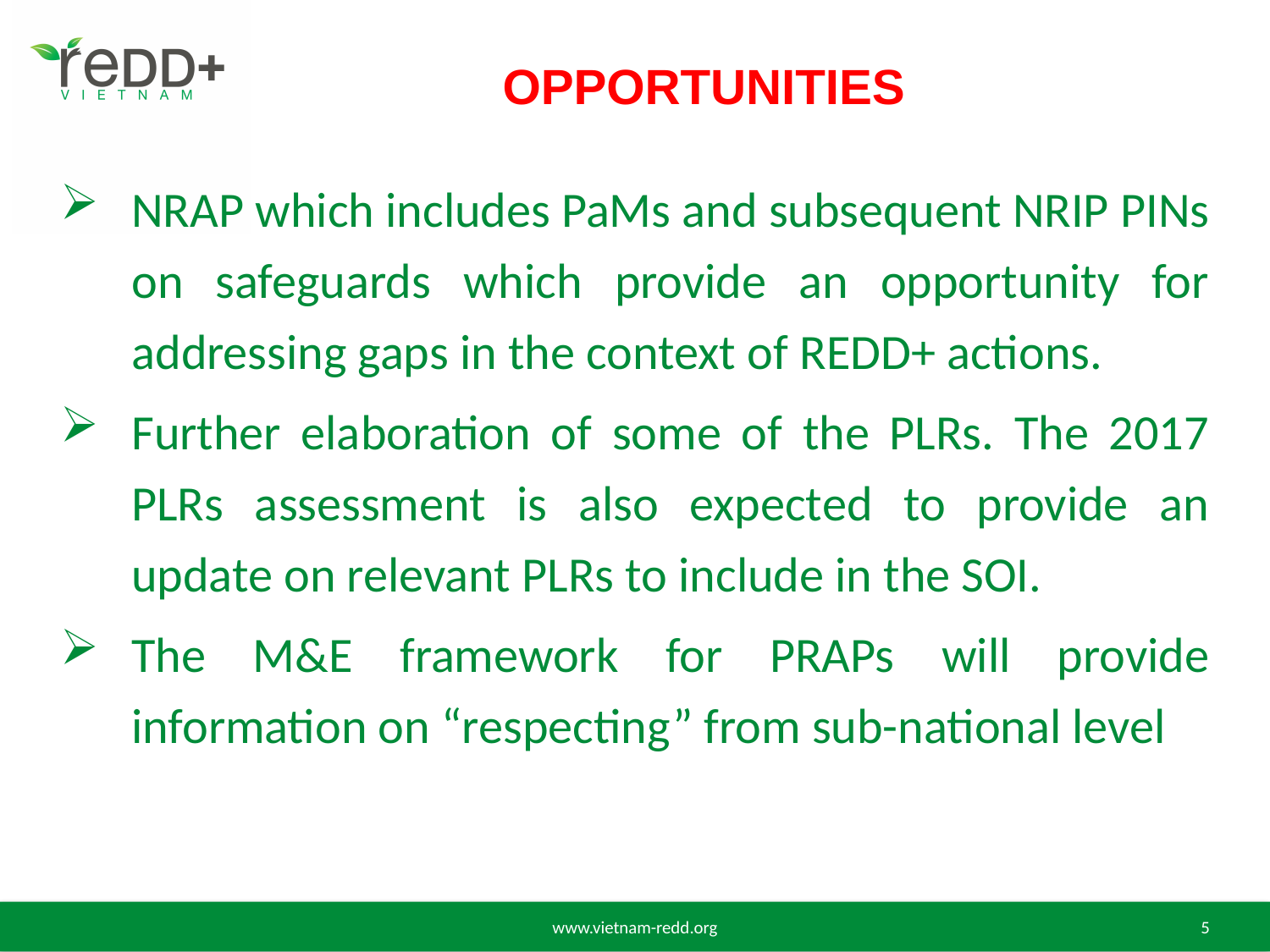

# OPPORTUNITIES
NRAP which includes PaMs and subsequent NRIP PINs on safeguards which provide an opportunity for addressing gaps in the context of REDD+ actions.
Further elaboration of some of the PLRs. The 2017 PLRs assessment is also expected to provide an update on relevant PLRs to include in the SOI.
The M&E framework for PRAPs will provide information on “respecting” from sub-national level

www.vietnam-redd.org
5